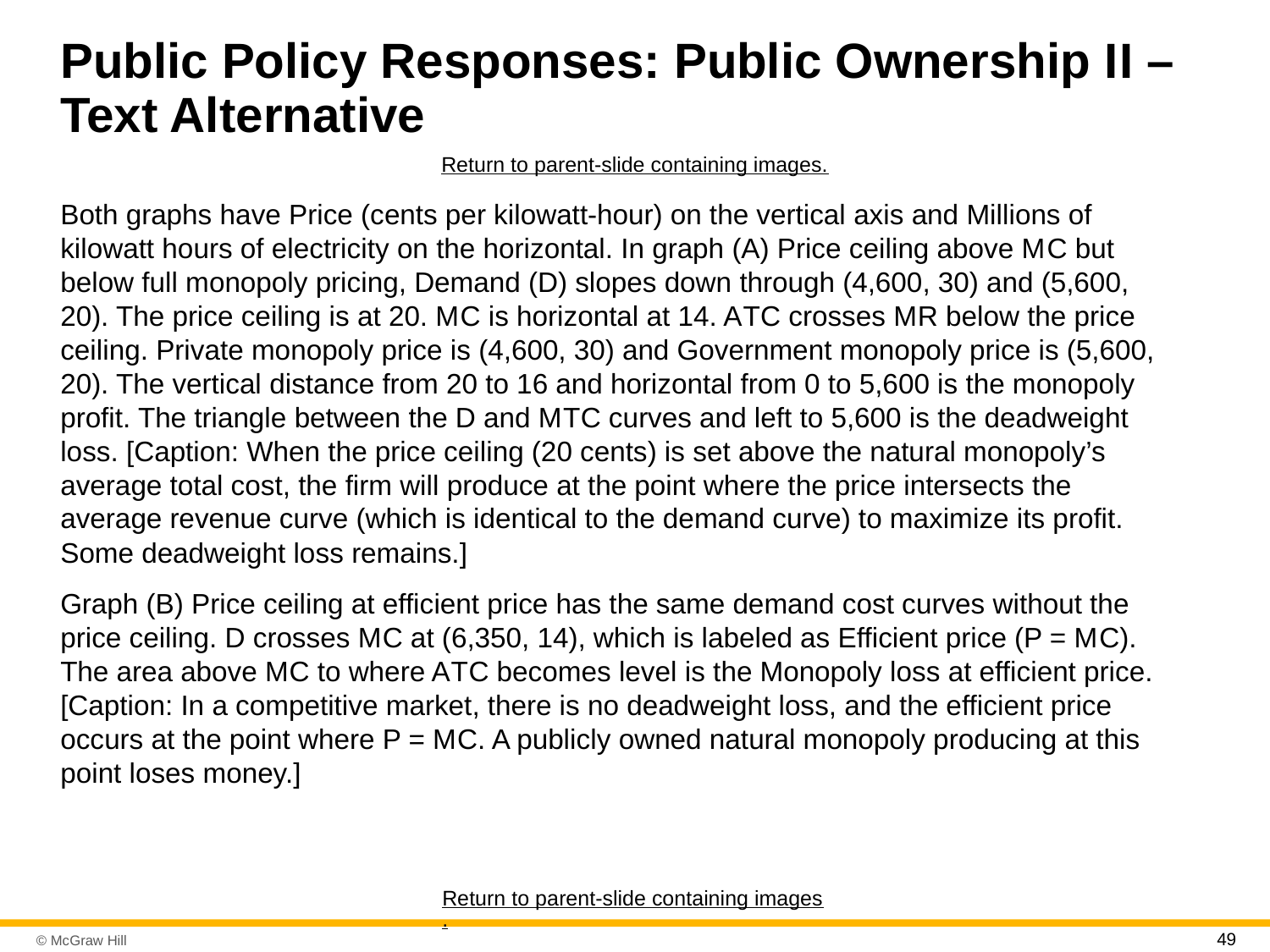

# Public Policy Responses: Public Ownership I I – Text Alternative
Return to parent-slide containing images.
Both graphs have Price (cents per kilowatt-hour) on the vertical axis and Millions of kilowatt hours of electricity on the horizontal. In graph (A) Price ceiling above M C but below full monopoly pricing, Demand (D) slopes down through (4,600, 30) and (5,600, 20). The price ceiling is at 20. M C is horizontal at 14. A T C crosses M R below the price ceiling. Private monopoly price is (4,600, 30) and Government monopoly price is (5,600, 20). The vertical distance from 20 to 16 and horizontal from 0 to 5,600 is the monopoly profit. The triangle between the D and M T C curves and left to 5,600 is the deadweight loss. [Caption: When the price ceiling (20 cents) is set above the natural monopoly’s average total cost, the firm will produce at the point where the price intersects the average revenue curve (which is identical to the demand curve) to maximize its profit. Some deadweight loss remains.]
Graph (B) Price ceiling at efficient price has the same demand cost curves without the price ceiling. D crosses M C at (6,350, 14), which is labeled as Efficient price (P = M C). The area above M C to where A T C becomes level is the Monopoly loss at efficient price. [Caption: In a competitive market, there is no deadweight loss, and the efficient price occurs at the point where P = M C. A publicly owned natural monopoly producing at this point loses money.]
Return to parent-slide containing images.